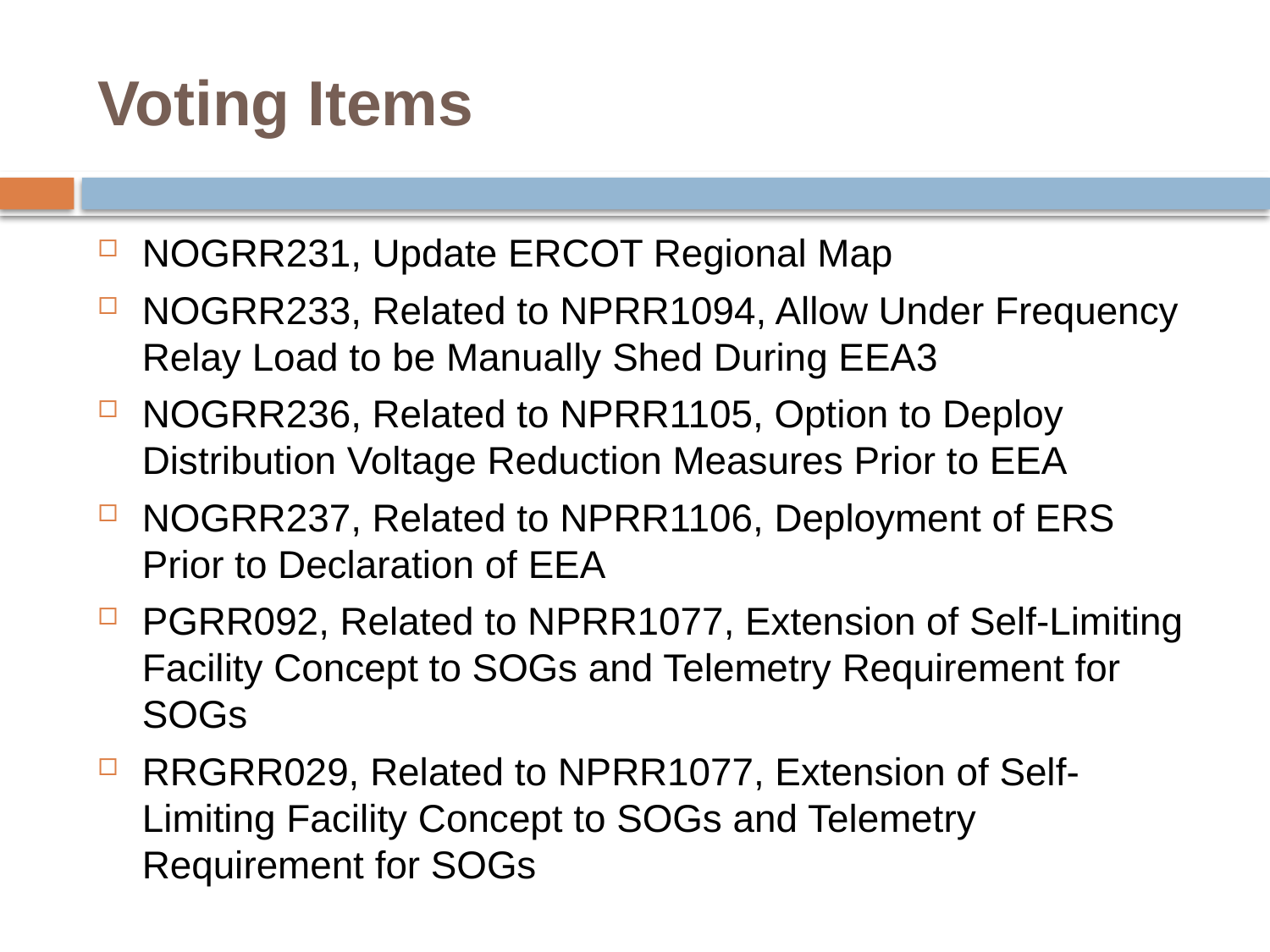

# Voting Items
NOGRR231, Update ERCOT Regional Map
NOGRR233, Related to NPRR1094, Allow Under Frequency Relay Load to be Manually Shed During EEA3
NOGRR236, Related to NPRR1105, Option to Deploy Distribution Voltage Reduction Measures Prior to EEA
NOGRR237, Related to NPRR1106, Deployment of ERS Prior to Declaration of EEA
PGRR092, Related to NPRR1077, Extension of Self-Limiting Facility Concept to SOGs and Telemetry Requirement for SOGs
RRGRR029, Related to NPRR1077, Extension of Self-Limiting Facility Concept to SOGs and Telemetry Requirement for SOGs